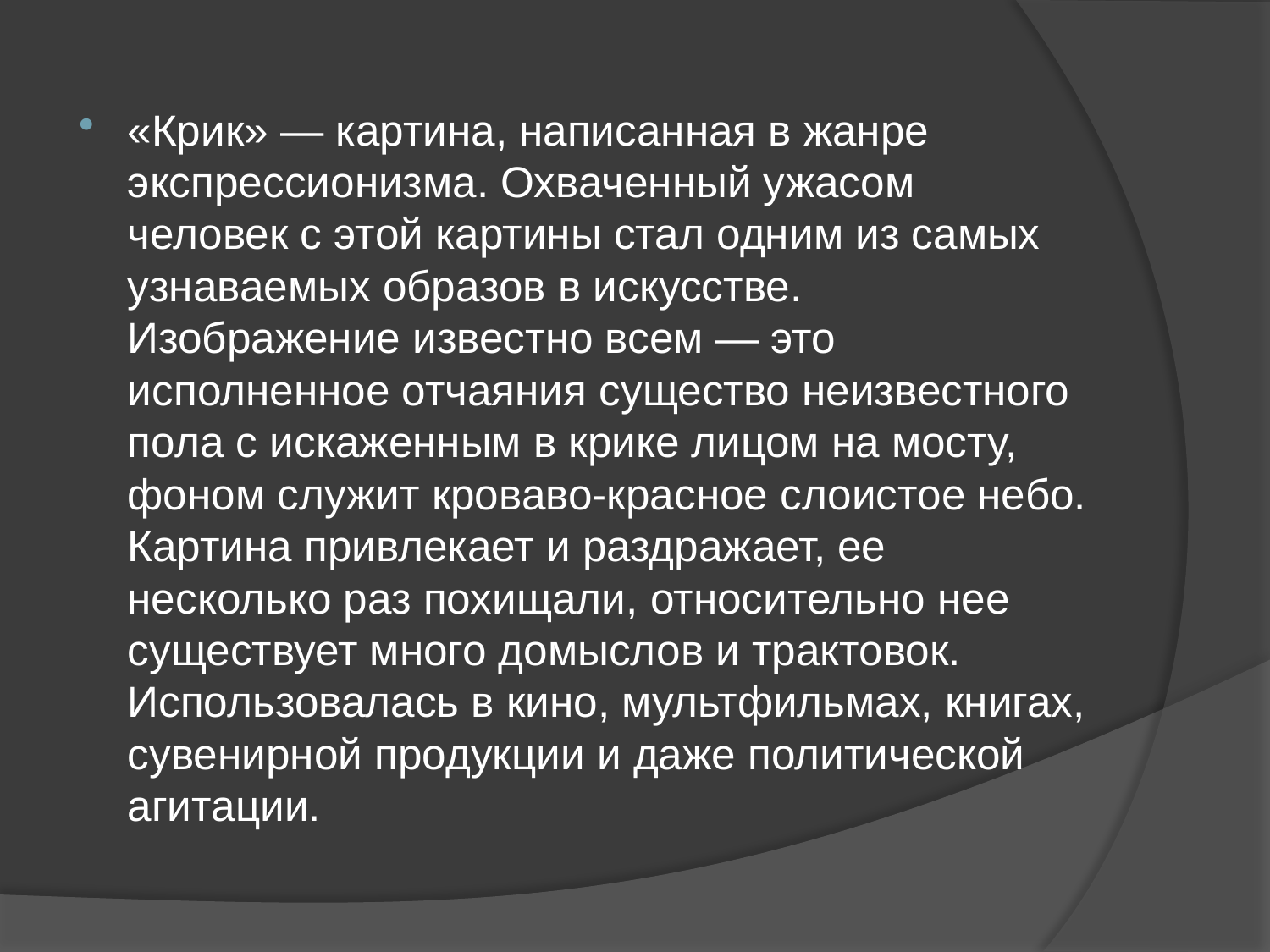

«Крик» — картина, написанная в жанре экспрессионизма. Охваченный ужасом человек с этой картины стал одним из самых узнаваемых образов в искусстве. Изображение известно всем — это исполненное отчаяния существо неизвестного пола с искаженным в крике лицом на мосту, фоном служит кроваво-красное слоистое небо. Картина привлекает и раздражает, ее несколько раз похищали, относительно нее существует много домыслов и трактовок. Использовалась в кино, мультфильмах, книгах, сувенирной продукции и даже политической агитации.